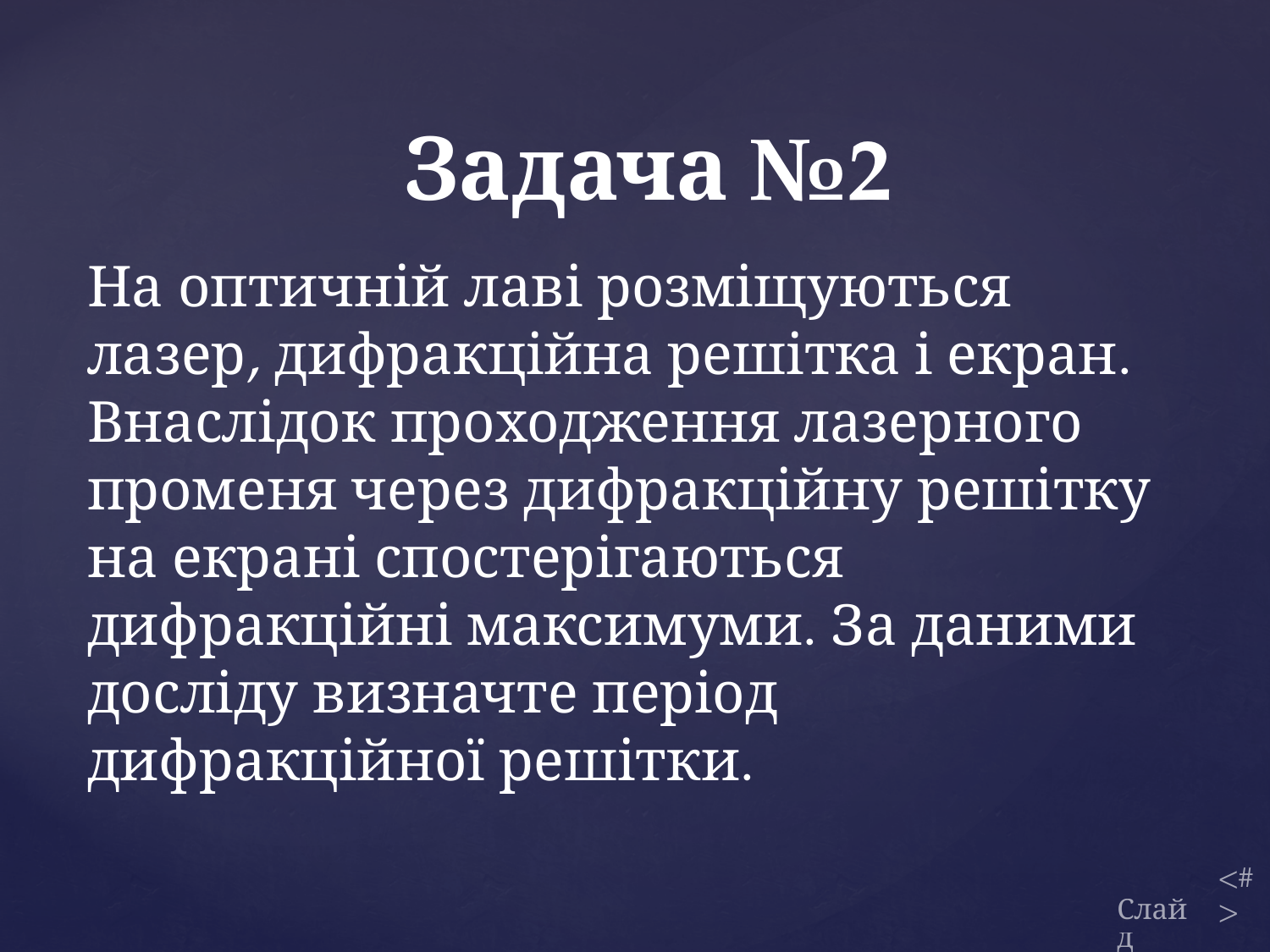

Задача №2
На оптичній лаві розміщуються лазер, дифракційна решітка і екран. Внаслідок проходження лазерного променя через дифракційну решітку на екрані спостерігаються дифракційні максимуми. За даними досліду визначте період дифракційної решітки.
Слайд
8